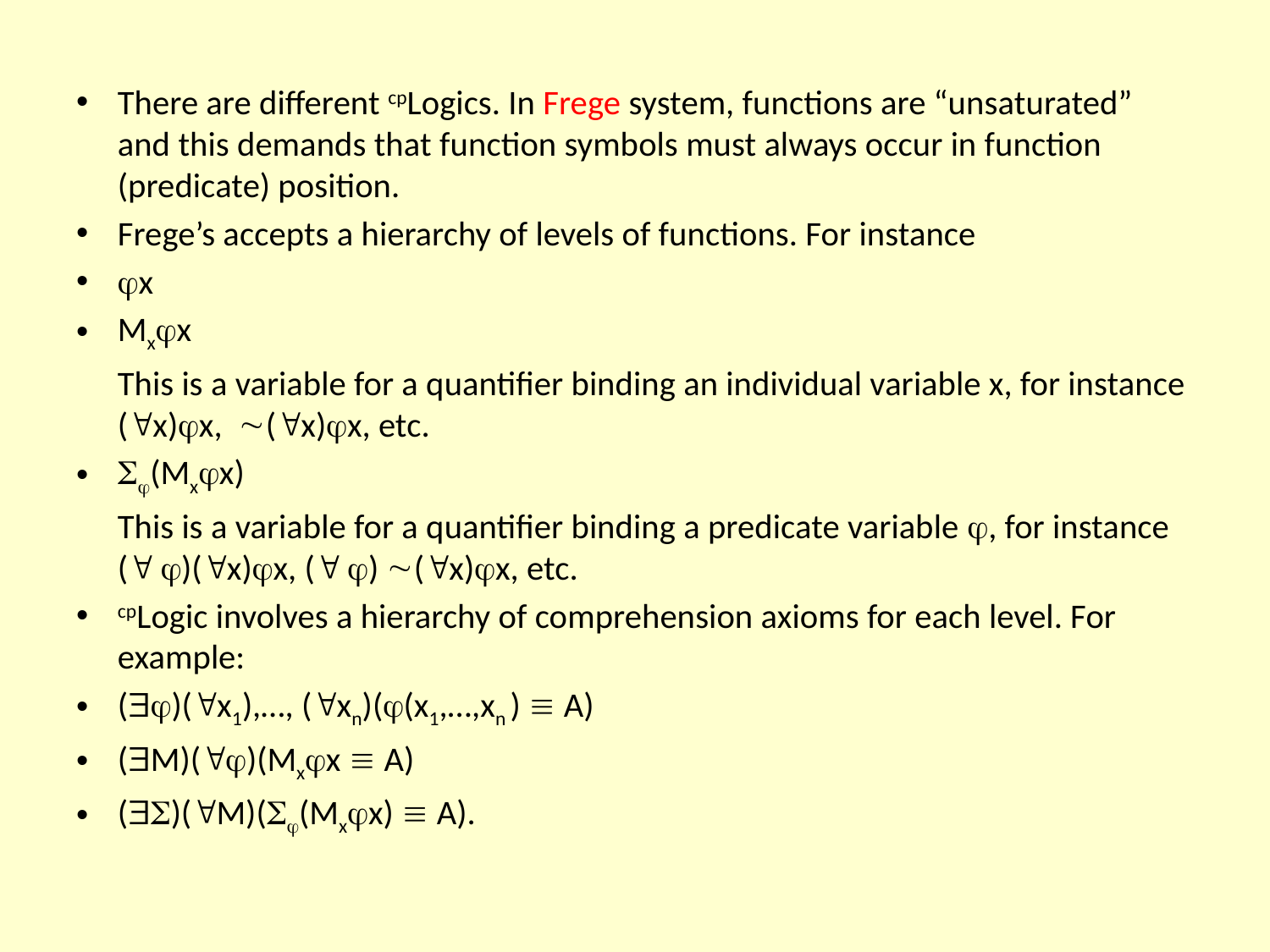

There are different cpLogics. In Frege system, functions are “unsaturated” and this demands that function symbols must always occur in function (predicate) position.
Frege’s accepts a hierarchy of levels of functions. For instance
ϕx
Mxϕx
	This is a variable for a quantifier binding an individual variable x, for instance (∀x)ϕx,  ∼(∀x)ϕx, etc.
Σϕ(Mxϕx)
	This is a variable for a quantifier binding a predicate variable ϕ, for instance (∀ ϕ)(∀x)ϕx, (∀ ϕ) ∼(∀x)ϕx, etc.
cpLogic involves a hierarchy of comprehension axioms for each level. For example:
(∃ϕ)(∀x1),…, (∀xn)(ϕ(x1,…,xn ) ≡ A)
(∃M)(∀ϕ)(Mxϕx ≡ A)
(∃Σ)(∀M)(Σϕ(Mxϕx) ≡ A).